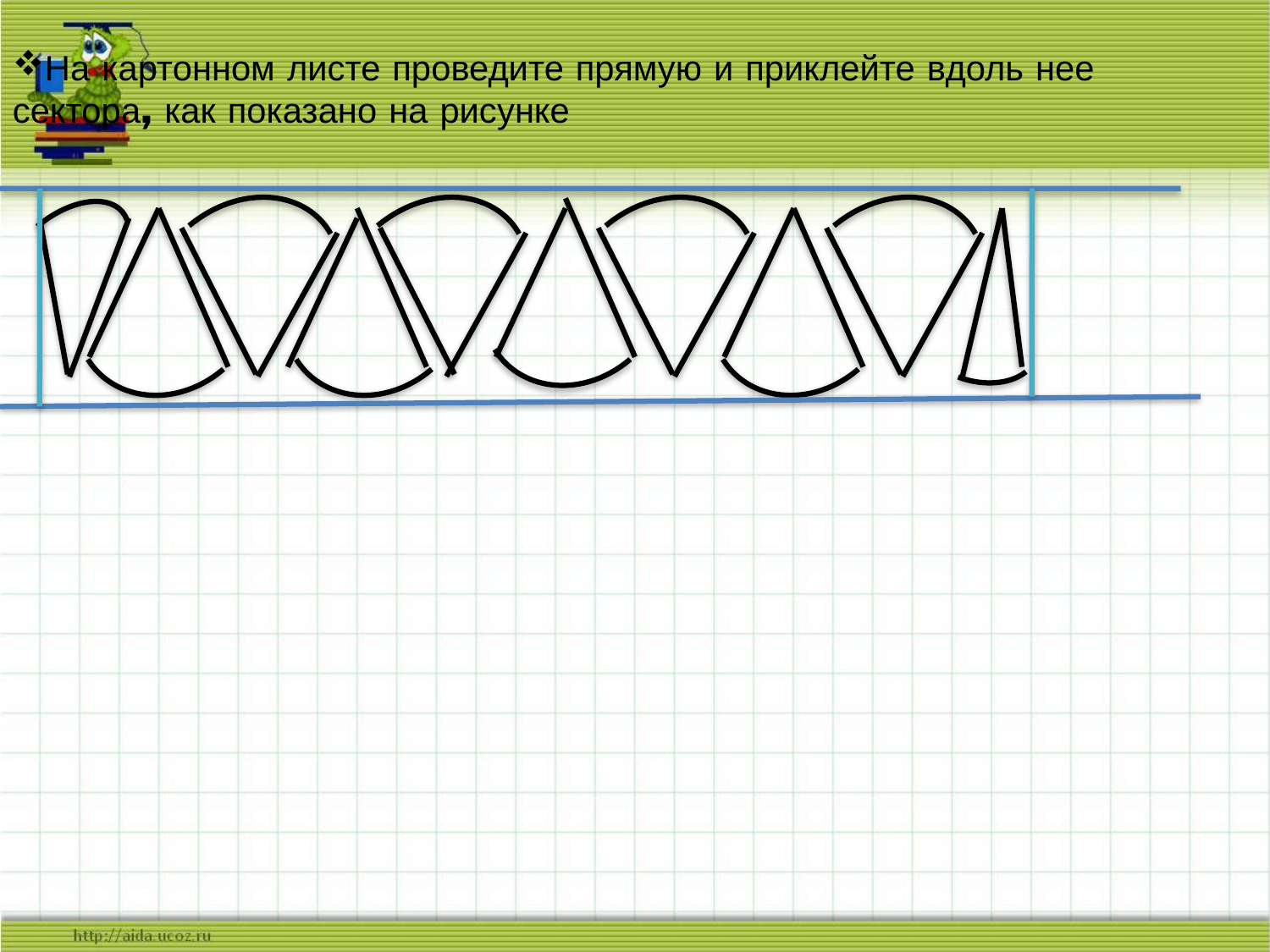

На картонном листе проведите прямую и приклейте вдоль нее сектора, как показано на рисунке